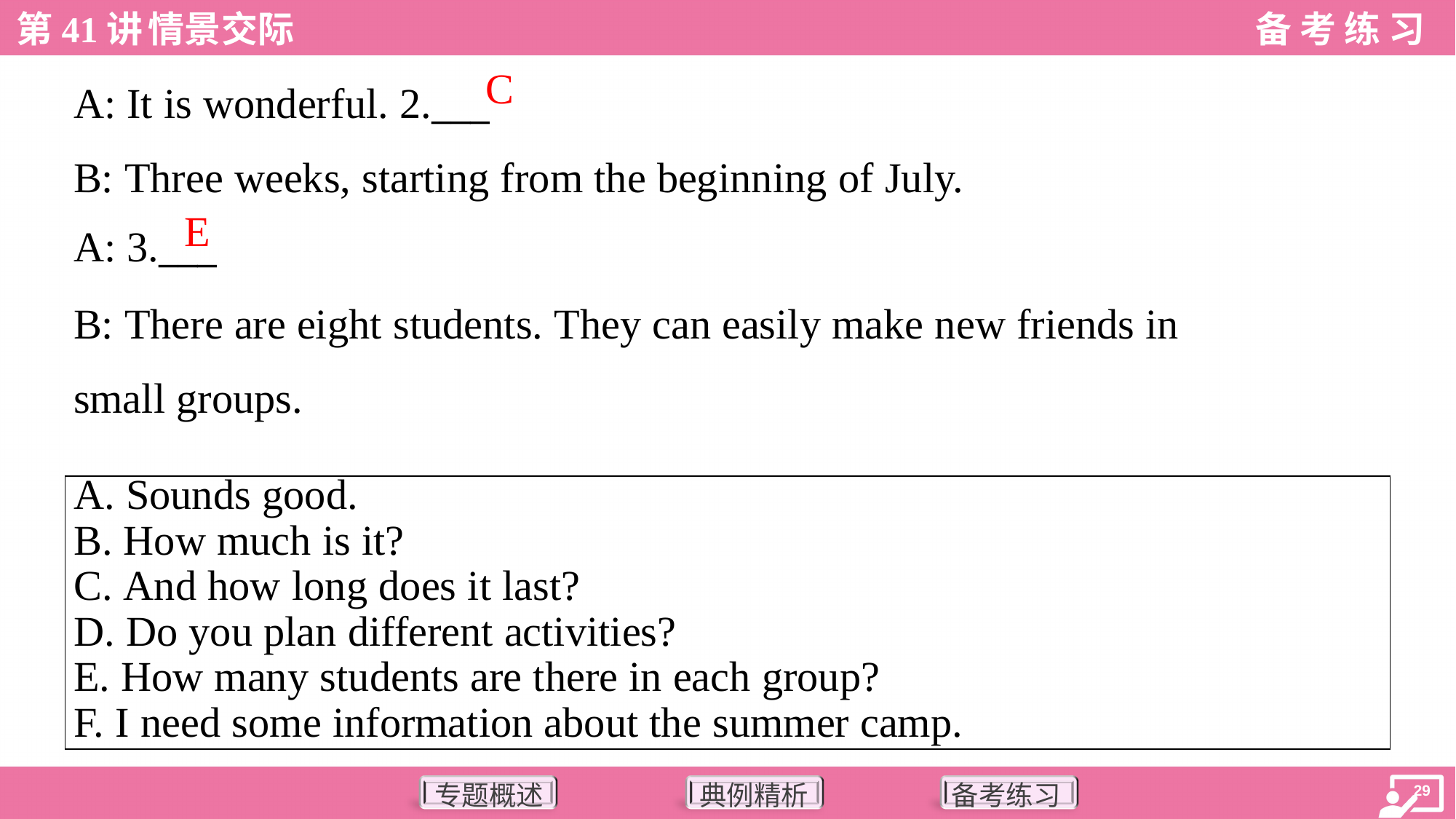

A: It is wonderful. 2.___
B: Three weeks, starting from the beginning of July.
C
A: 3.___
B: There are eight students. They can easily make new friends in
small groups.
E
| A. Sounds good. B. How much is it? C. And how long does it last? D. Do you plan different activities? E. How many students are there in each group? F. I need some information about the summer camp. |
| --- |